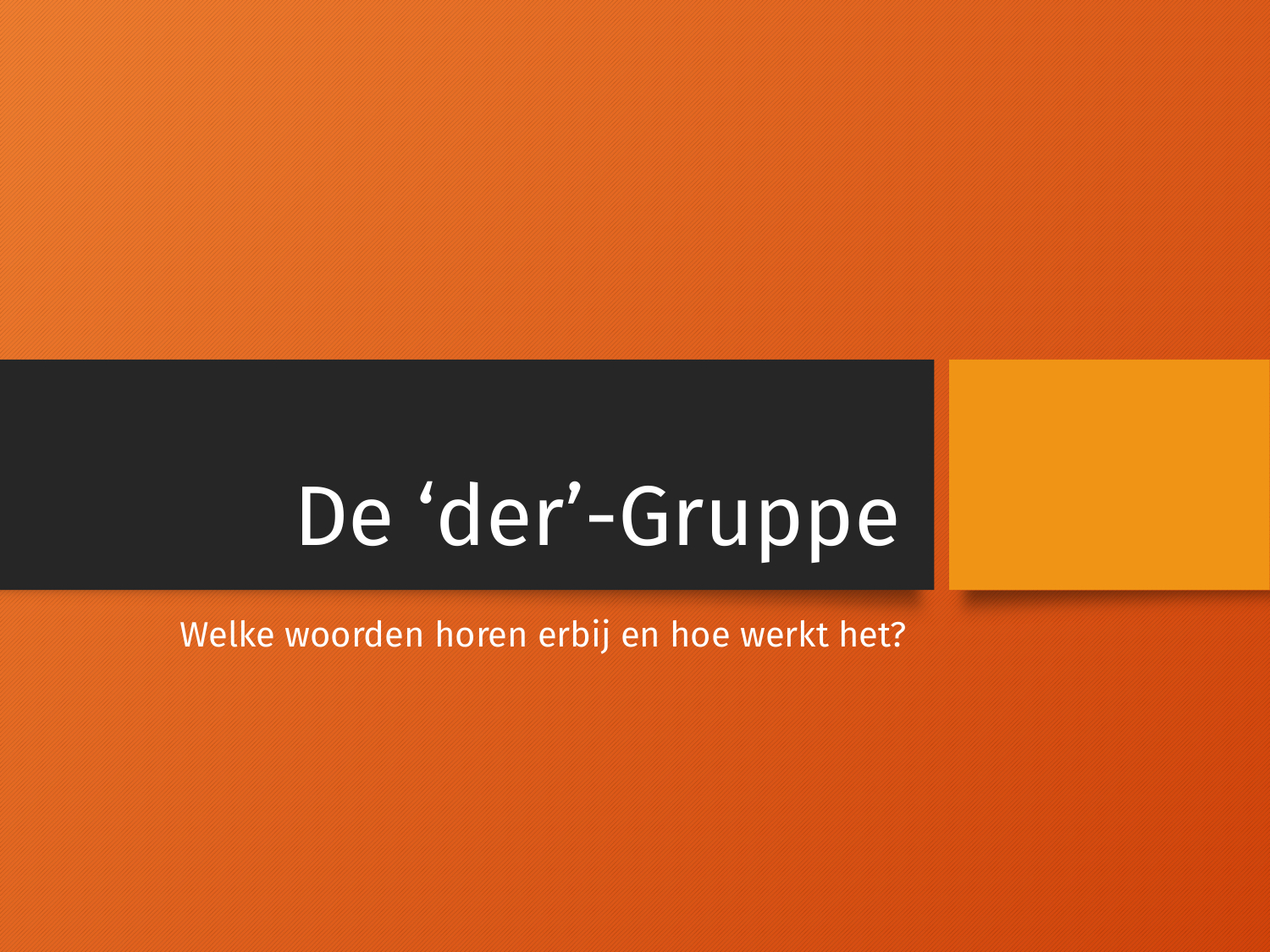

# De ‘der’-Gruppe
Welke woorden horen erbij en hoe werkt het?